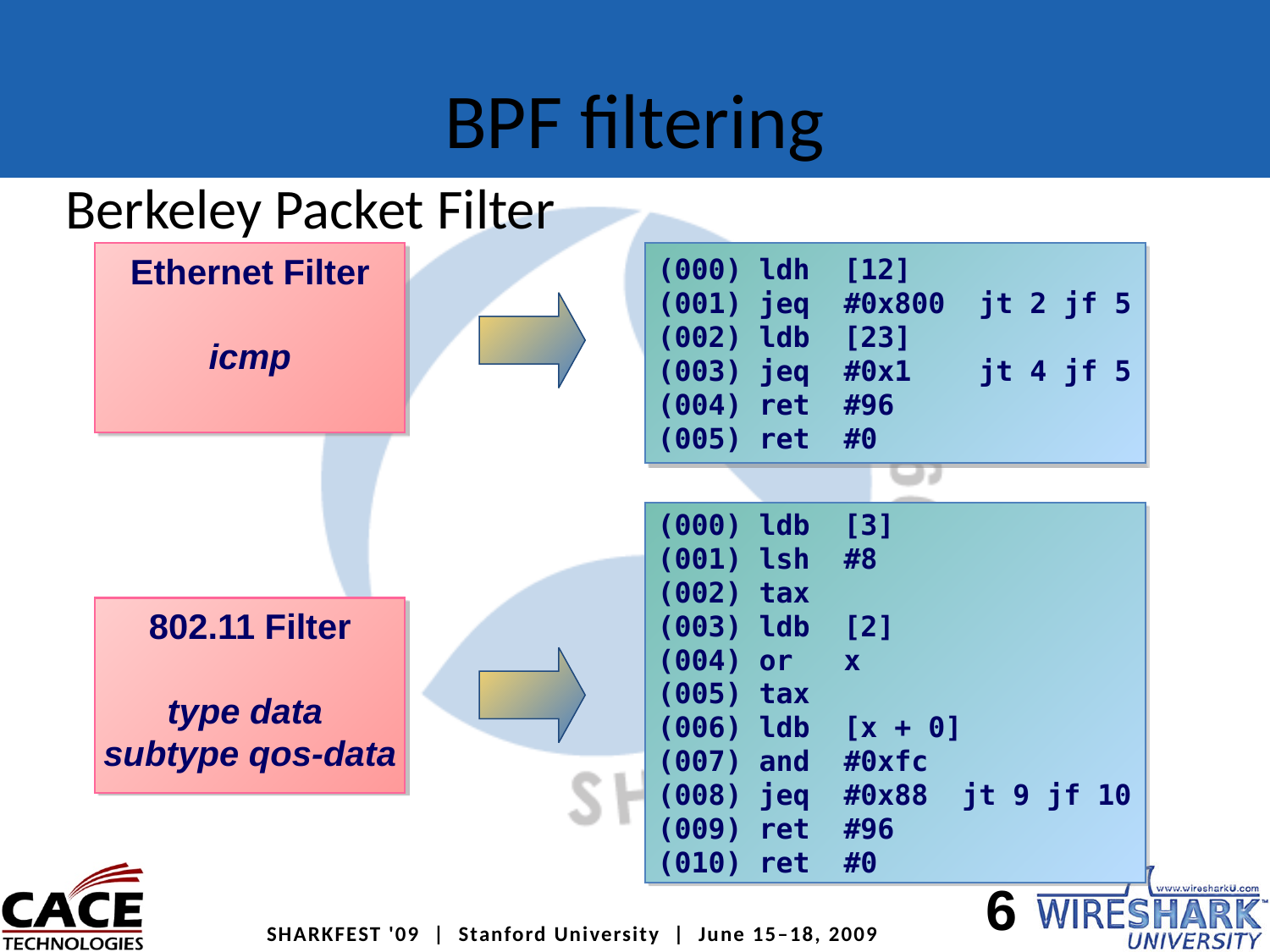

# BPF filtering
Berkeley Packet Filter

Ethernet Filter

icmp
(000) ldh  [12]
(001) jeq  #0x800  jt 2 jf 5
(002) ldb  [23]
(003) jeq  #0x1    jt 4 jf 5
(004) ret  #96
(005) ret  #0

(000) ldb  [3]
(001) lsh  #8
(002) tax
(003) ldb  [2]
(004) or   x
(005) tax
(006) ldb  [x + 0]
(007) and  #0xfc
(008) jeq  #0x88  jt 9 jf 10
(009) ret  #96
(010) ret  #0
802.11 Filter

type data
subtype qos-data

6